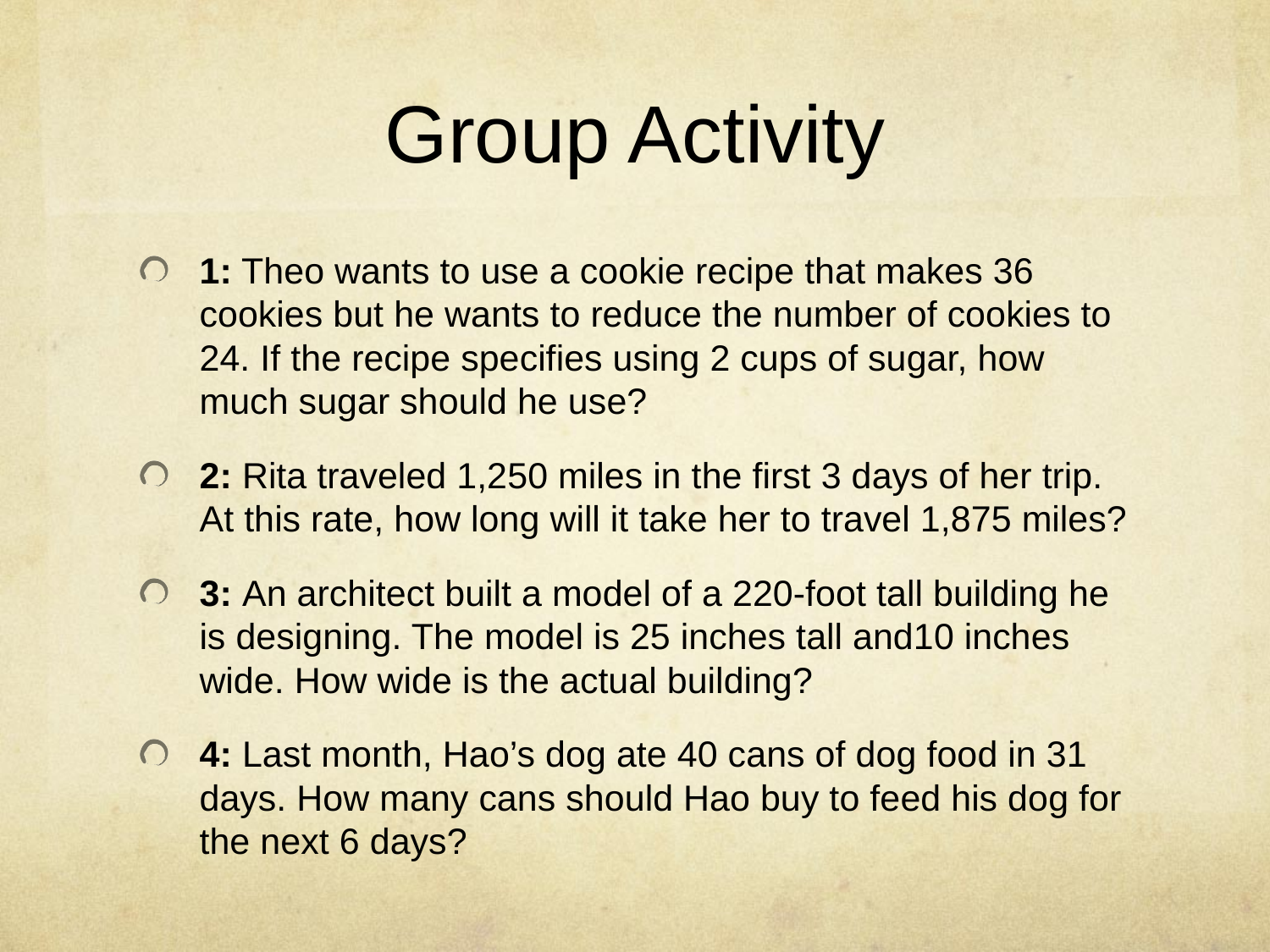

# Group Activity
1: Theo wants to use a cookie recipe that makes 36 cookies but he wants to reduce the number of cookies to 24. If the recipe specifies using 2 cups of sugar, how much sugar should he use?
2: Rita traveled 1,250 miles in the first 3 days of her trip. At this rate, how long will it take her to travel 1,875 miles?
3: An architect built a model of a 220-foot tall building he is designing. The model is 25 inches tall and 10 inches wide. How wide is the actual building?
4: Last month, Hao’s dog ate 40 cans of dog food in 31 days. How many cans should Hao buy to feed his dog for the next 6 days?